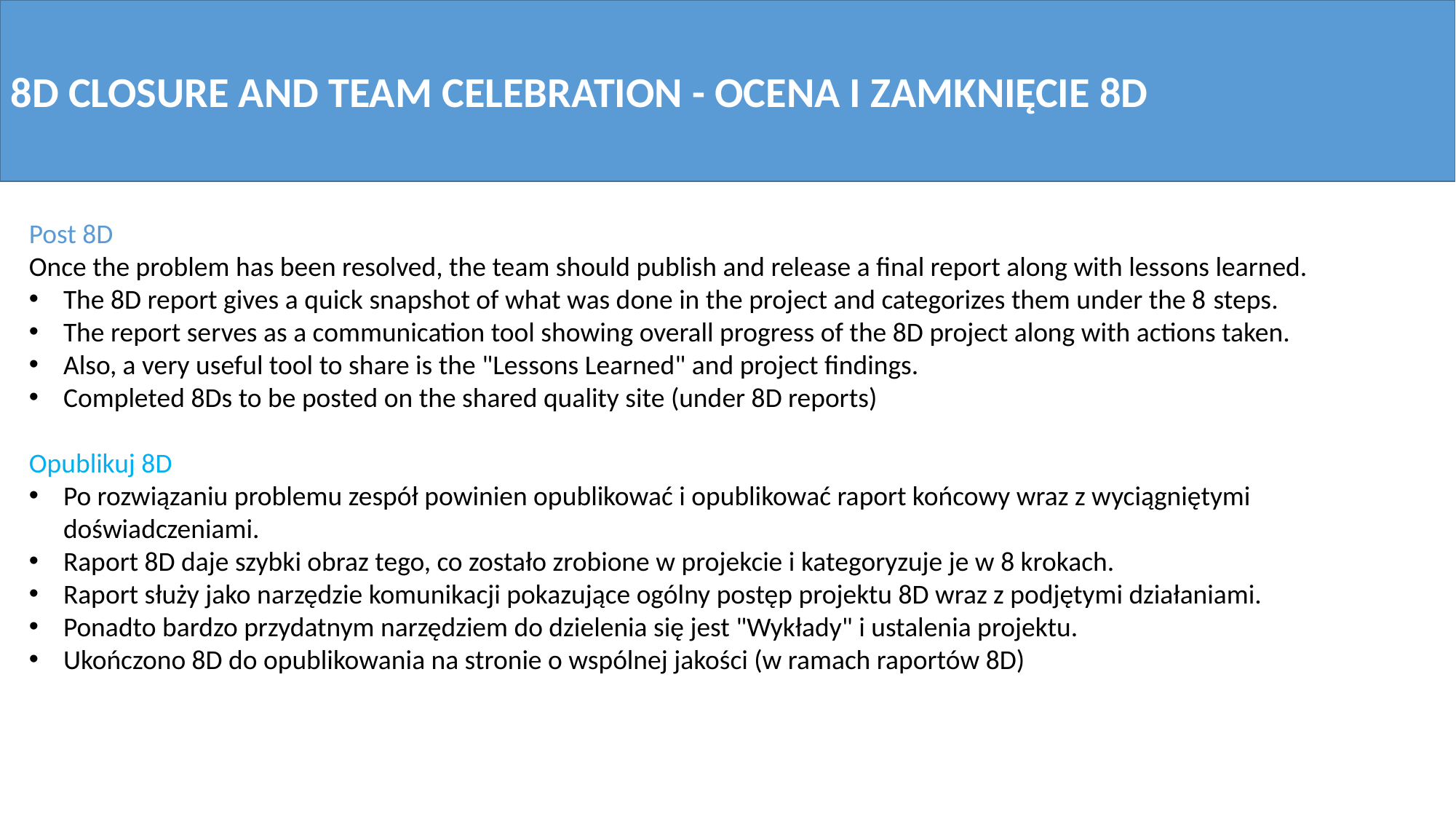

8D CLOSURE AND TEAM CELEBRATION - OCENA I ZAMKNIĘCIE 8D
Post 8D
Once the problem has been resolved, the team should publish and release a final report along with lessons learned.
The 8D report gives a quick snapshot of what was done in the project and categorizes them under the 8 steps.
The report serves as a communication tool showing overall progress of the 8D project along with actions taken.
Also, a very useful tool to share is the "Lessons Learned" and project findings.
Completed 8Ds to be posted on the shared quality site (under 8D reports)

Opublikuj 8D
Po rozwiązaniu problemu zespół powinien opublikować i opublikować raport końcowy wraz z wyciągniętymi doświadczeniami.
Raport 8D daje szybki obraz tego, co zostało zrobione w projekcie i kategoryzuje je w 8 krokach.
Raport służy jako narzędzie komunikacji pokazujące ogólny postęp projektu 8D wraz z podjętymi działaniami.
Ponadto bardzo przydatnym narzędziem do dzielenia się jest "Wykłady" i ustalenia projektu.
Ukończono 8D do opublikowania na stronie o wspólnej jakości (w ramach raportów 8D)